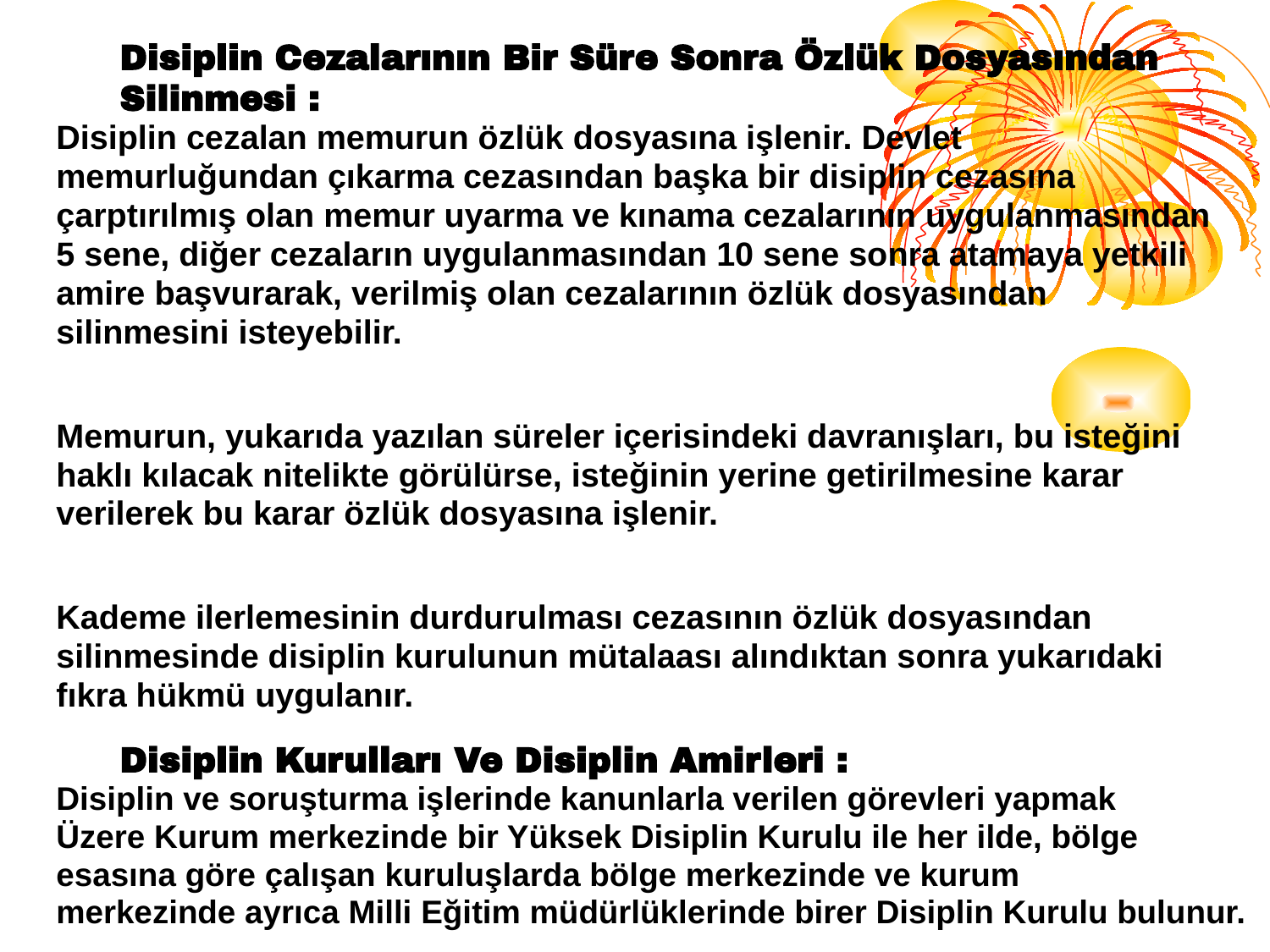

Disiplin Cezalarının Bir Süre Sonra Özlük Dosyasından
Silinmesi :
Disiplin cezalan memurun özlük dosyasına işlenir. Devlet
memurluğundan çıkarma cezasından başka bir disiplin cezasına
çarptırılmış olan memur uyarma ve kınama cezalarının uygulanmasından
5 sene, diğer cezaların uygulanmasından 10 sene sonra atamaya yetkili
amire başvurarak, verilmiş olan cezalarının özlük dosyasından
silinmesini isteyebilir.

Memurun, yukarıda yazılan süreler içerisindeki davranışları, bu isteğini
haklı kılacak nitelikte görülürse, isteğinin yerine getirilmesine karar
verilerek bu karar özlük dosyasına işlenir.

Kademe ilerlemesinin durdurulması cezasının özlük dosyasından
silinmesinde disiplin kurulunun mütalaası alındıktan sonra yukarıdaki
fıkra hükmü uygulanır.

Disiplin Kurulları Ve Disiplin Amirleri :
Disiplin ve soruşturma işlerinde kanunlarla verilen görevleri yapmak
Üzere Kurum merkezinde bir Yüksek Disiplin Kurulu ile her ilde, bölge
esasına göre çalışan kuruluşlarda bölge merkezinde ve kurum
merkezinde ayrıca Milli Eğitim müdürlüklerinde birer Disiplin Kurulu bulunur.
|  |
| --- |